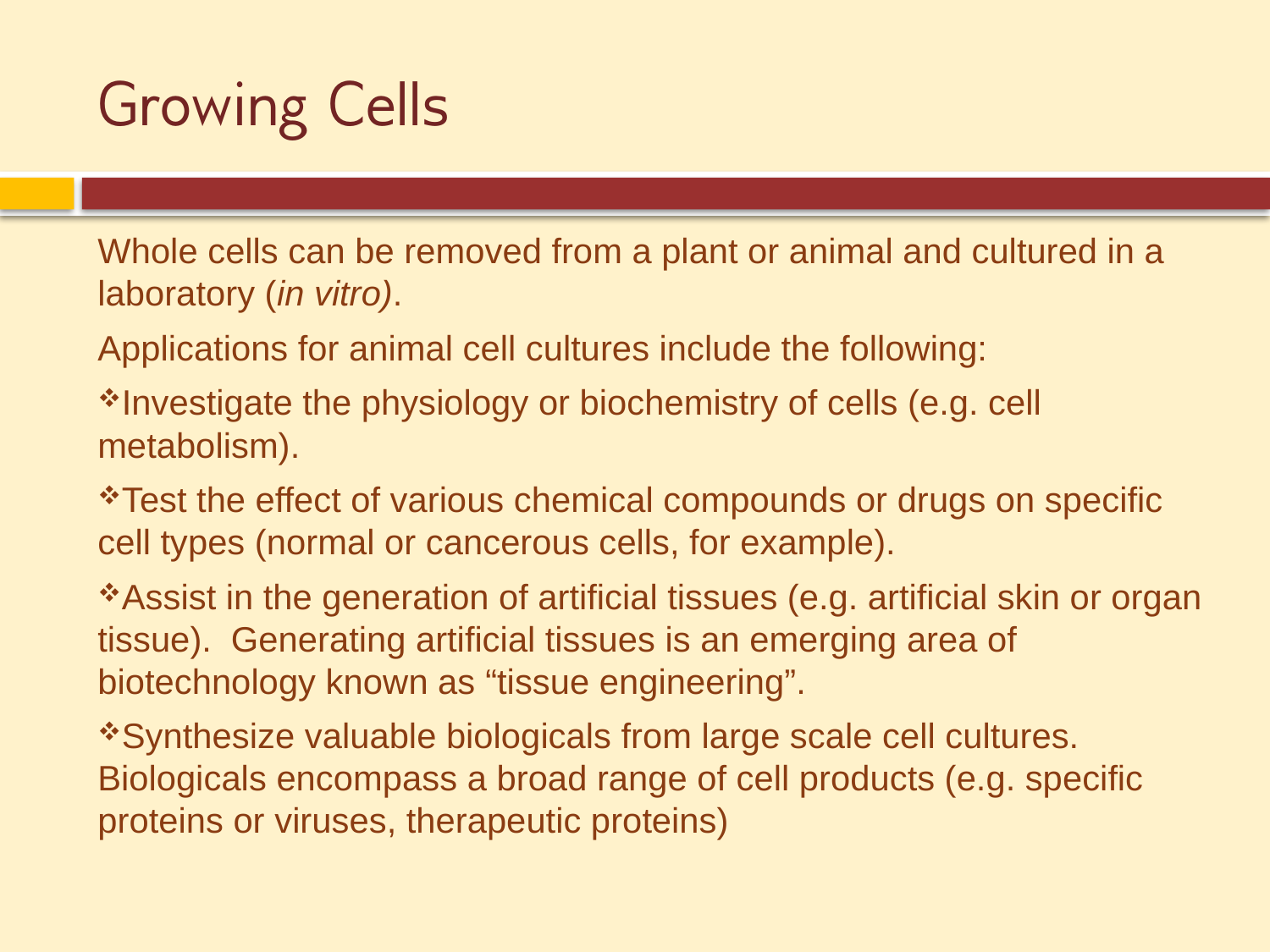

# Growing Cells
Whole cells can be removed from a plant or animal and cultured in a laboratory (in vitro).
Applications for animal cell cultures include the following:
Investigate the physiology or biochemistry of cells (e.g. cell metabolism).
Test the effect of various chemical compounds or drugs on specific cell types (normal or cancerous cells, for example).
Assist in the generation of artificial tissues (e.g. artificial skin or organ tissue).  Generating artificial tissues is an emerging area of biotechnology known as “tissue engineering”.
Synthesize valuable biologicals from large scale cell cultures. Biologicals encompass a broad range of cell products (e.g. specific proteins or viruses, therapeutic proteins)